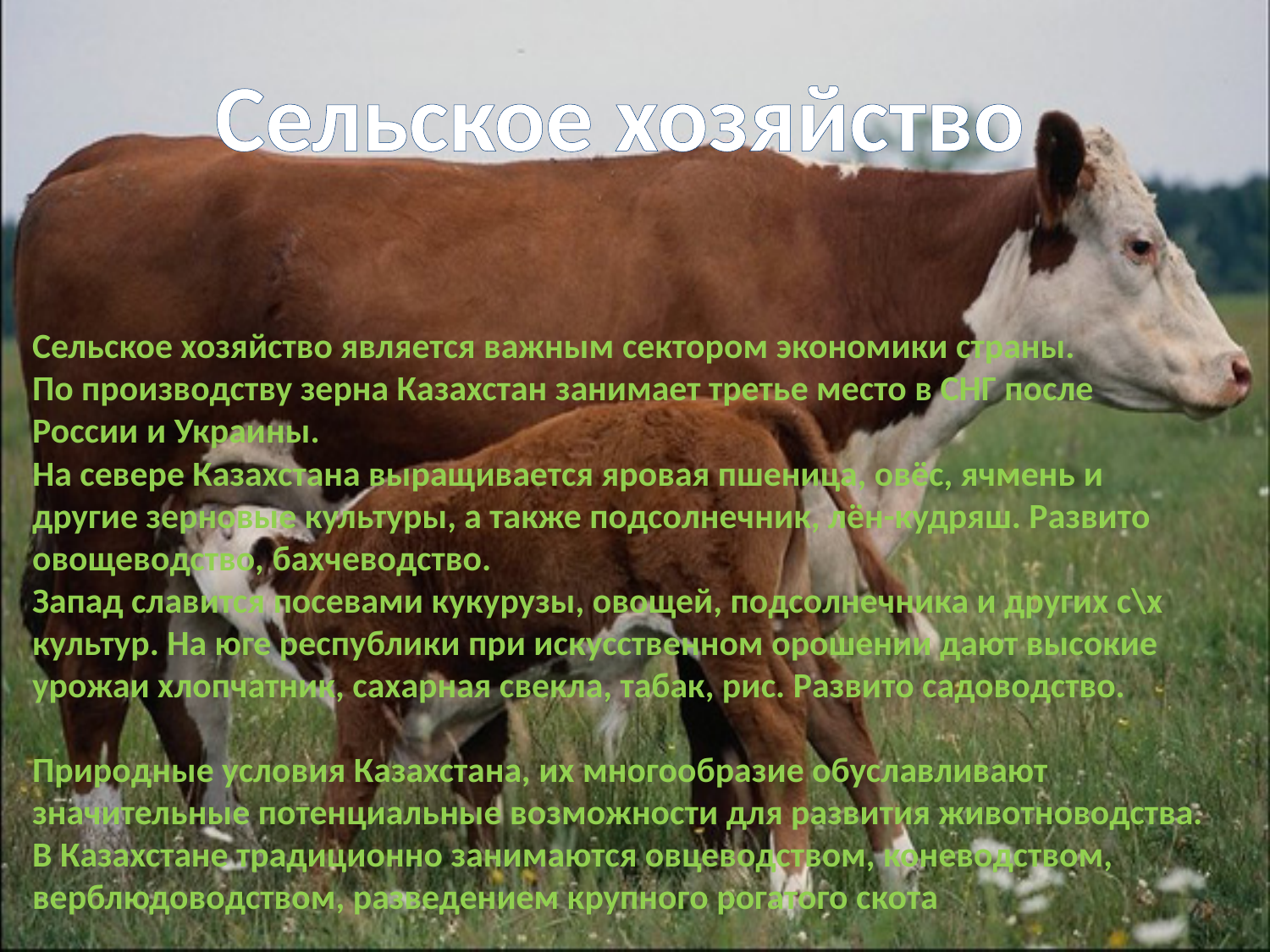

Сельское хозяйство
Сельское хозяйство является важным сектором экономики страны.
По производству зерна Казахстан занимает третье место в СНГ после России и Украины.
На севере Казахстана выращивается яровая пшеница, овёс, ячмень и другие зерновые культуры, а также подсолнечник, лён-кудряш. Развито овощеводство, бахчеводство.
Запад славится посевами кукурузы, овощей, подсолнечника и других с\х культур. На юге республики при искусственном орошении дают высокие урожаи хлопчатник, сахарная свекла, табак, рис. Развито садоводство.

Природные условия Казахстана, их многообразие обуславливают значительные потенциальные возможности для развития животноводства. В Казахстане традиционно занимаются овцеводством, коневодством, верблюдоводством, разведением крупного рогатого скота